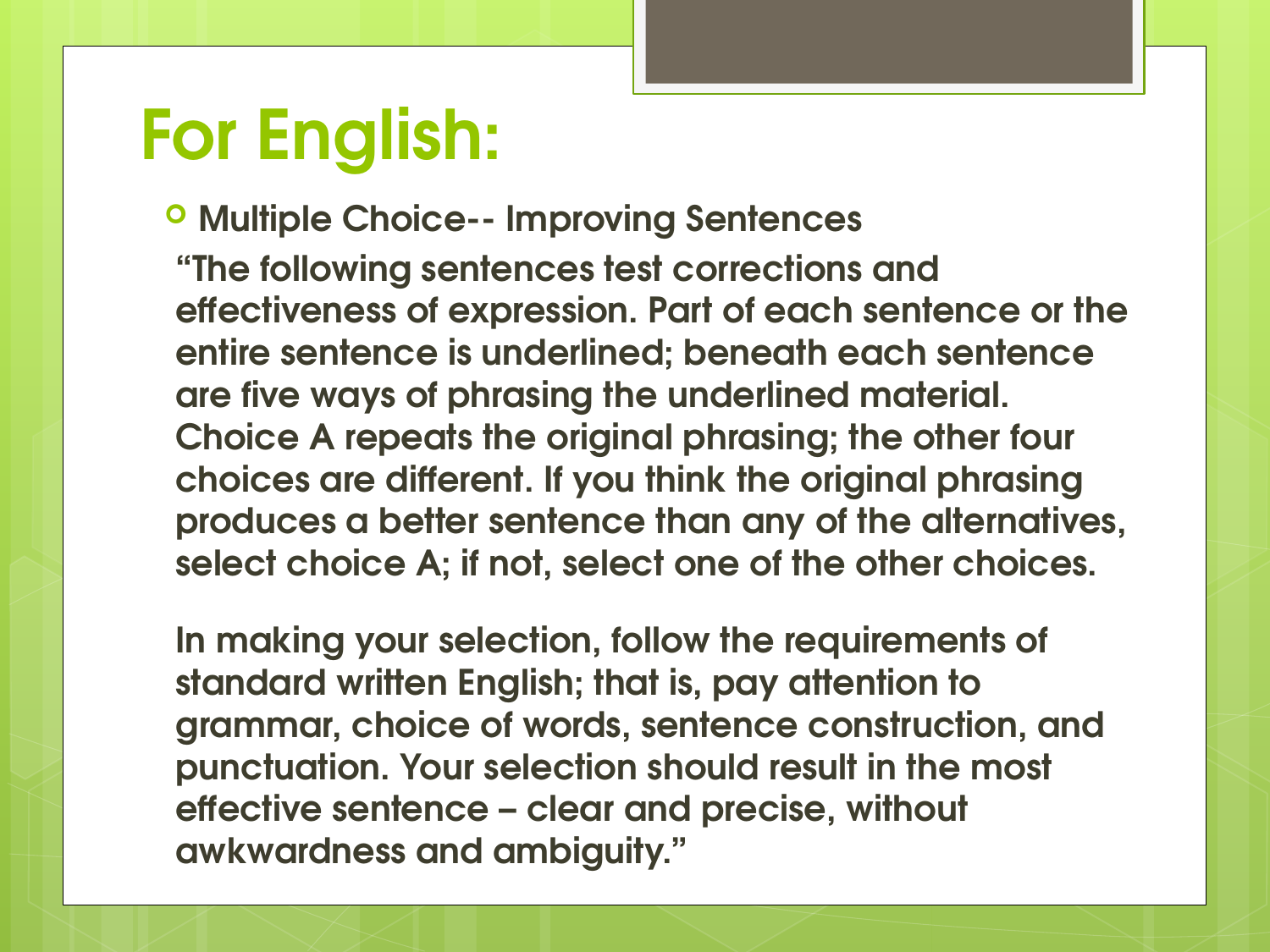

# For English:
Multiple Choice-- Improving Sentences
“The following sentences test corrections and effectiveness of expression. Part of each sentence or the entire sentence is underlined; beneath each sentence are five ways of phrasing the underlined material. Choice A repeats the original phrasing; the other four choices are different. If you think the original phrasing produces a better sentence than any of the alternatives, select choice A; if not, select one of the other choices.
In making your selection, follow the requirements of standard written English; that is, pay attention to grammar, choice of words, sentence construction, and punctuation. Your selection should result in the most effective sentence – clear and precise, without awkwardness and ambiguity.”